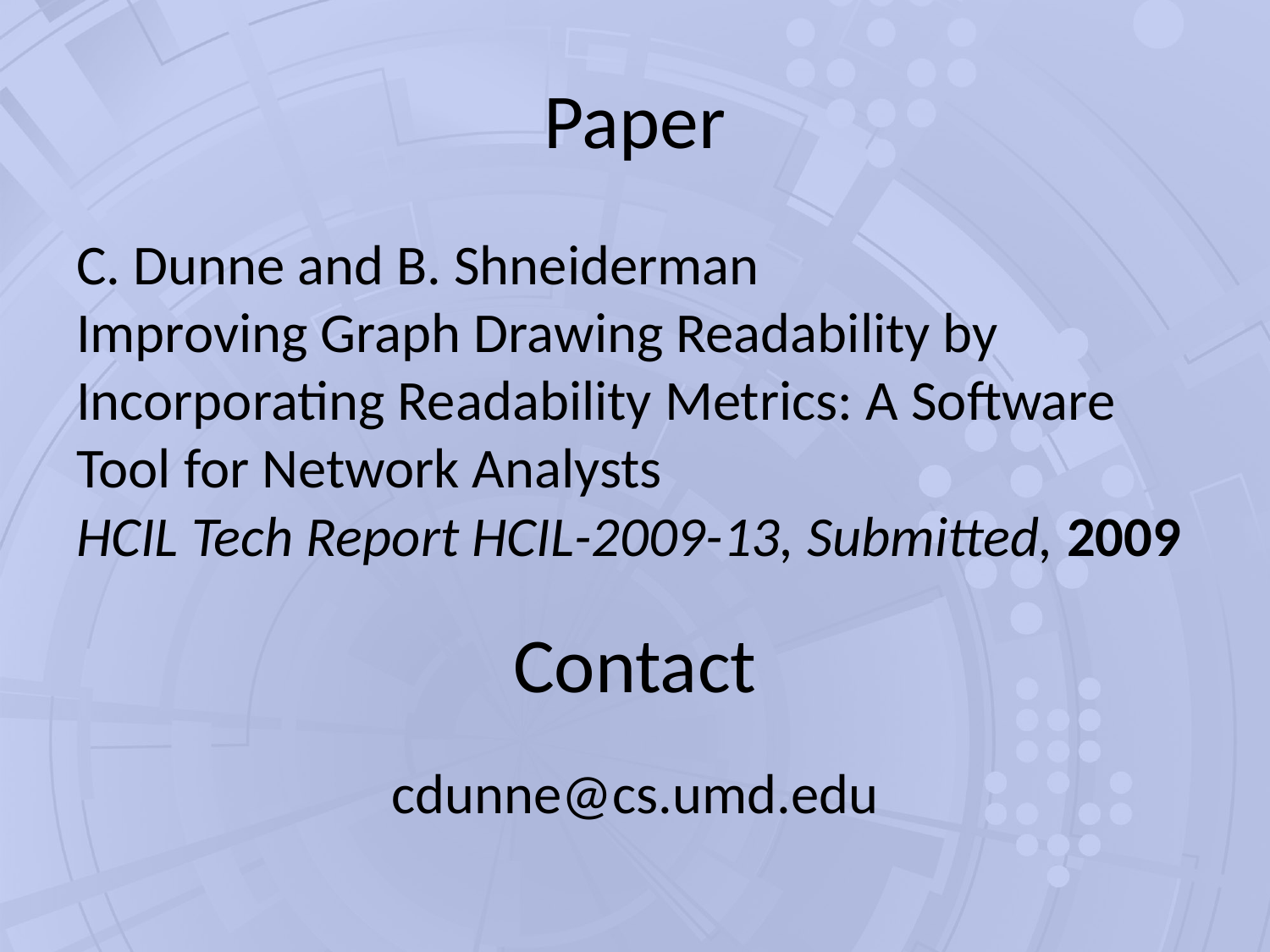

# Paper
C. Dunne and B. Shneiderman
Improving Graph Drawing Readability by Incorporating Readability Metrics: A Software Tool for Network Analysts
HCIL Tech Report HCIL-2009-13, Submitted, 2009
Contact
cdunne@cs.umd.edu